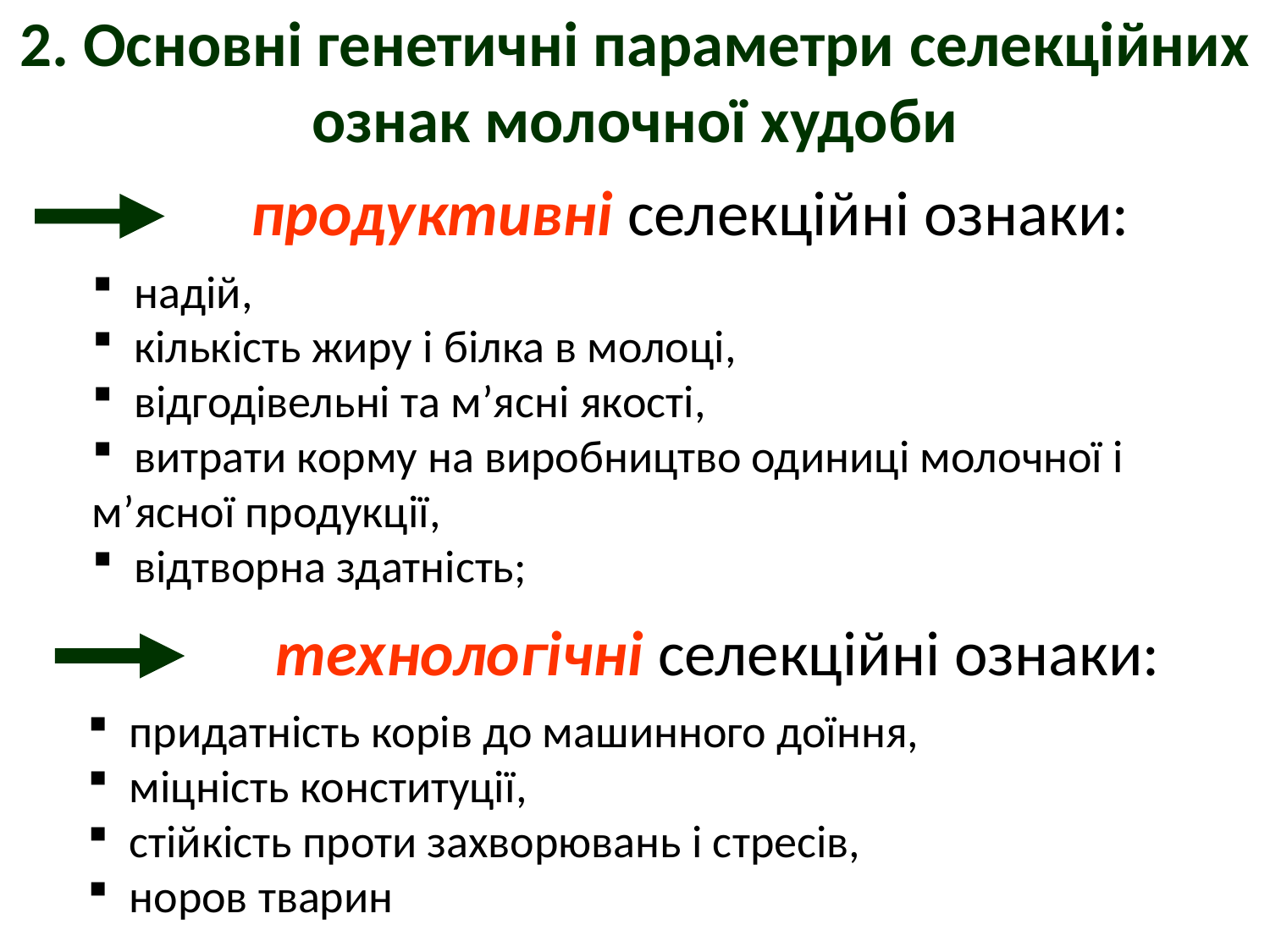

2. Основні генетичні параметри селекційних ознак молочної худоби
#
продуктивні селекційні ознаки:

  надій,
  кількість жиру і білка в молоці,
  відгодівельні та м’ясні якості,
  витрати корму на виробництво одиниці молочної і м’ясної продукції,
  відтворна здатність;
технологічні селекційні ознаки:

  придатність корів до машинного доїння,
  міцність конституції,
  стійкість проти захворювань і стресів,
  норов тварин